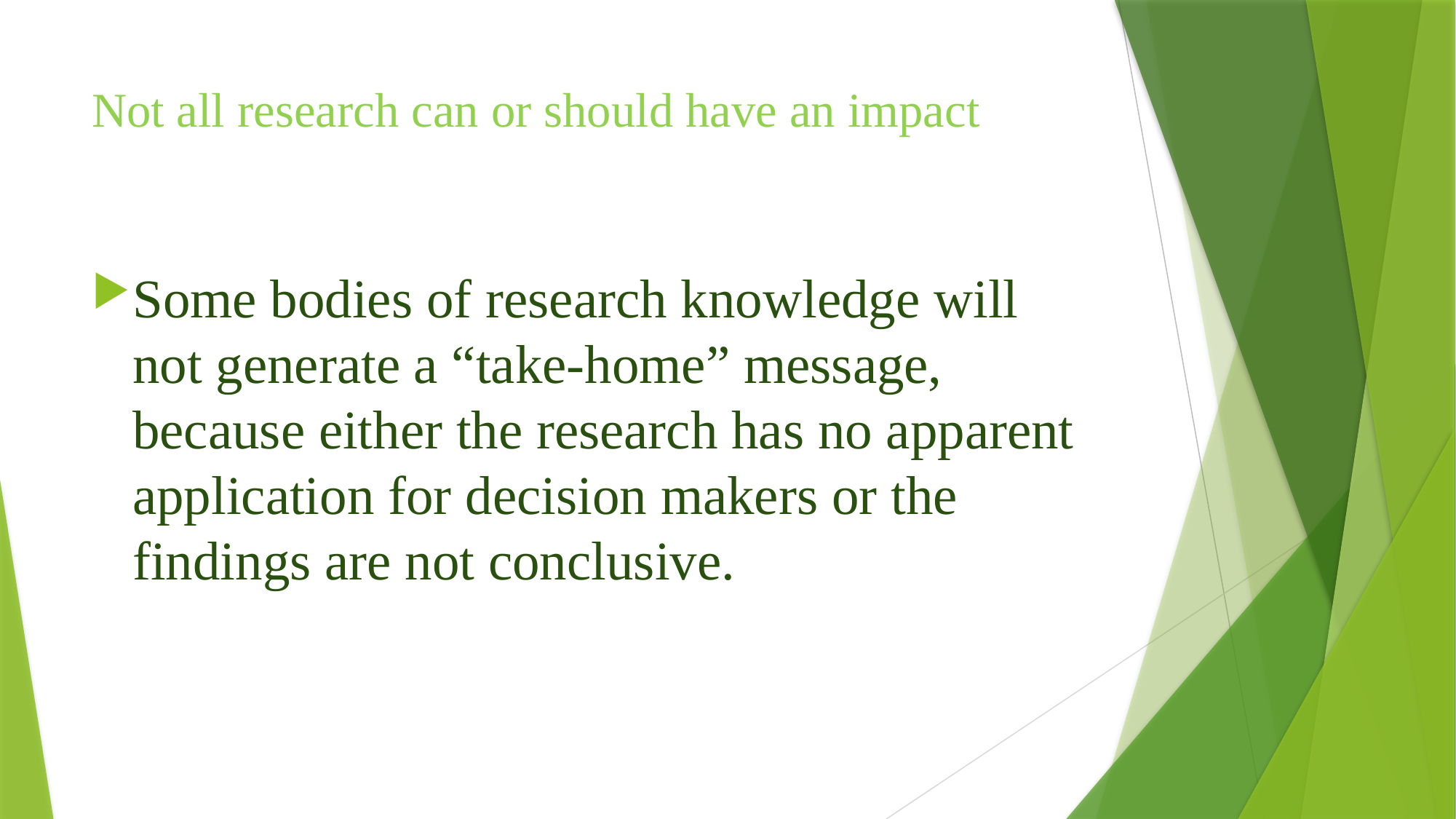

Not all research can or should have an impact
Some bodies of research knowledge will not generate a “take-home” message, because either the research has no apparent application for decision makers or the findings are not conclusive.